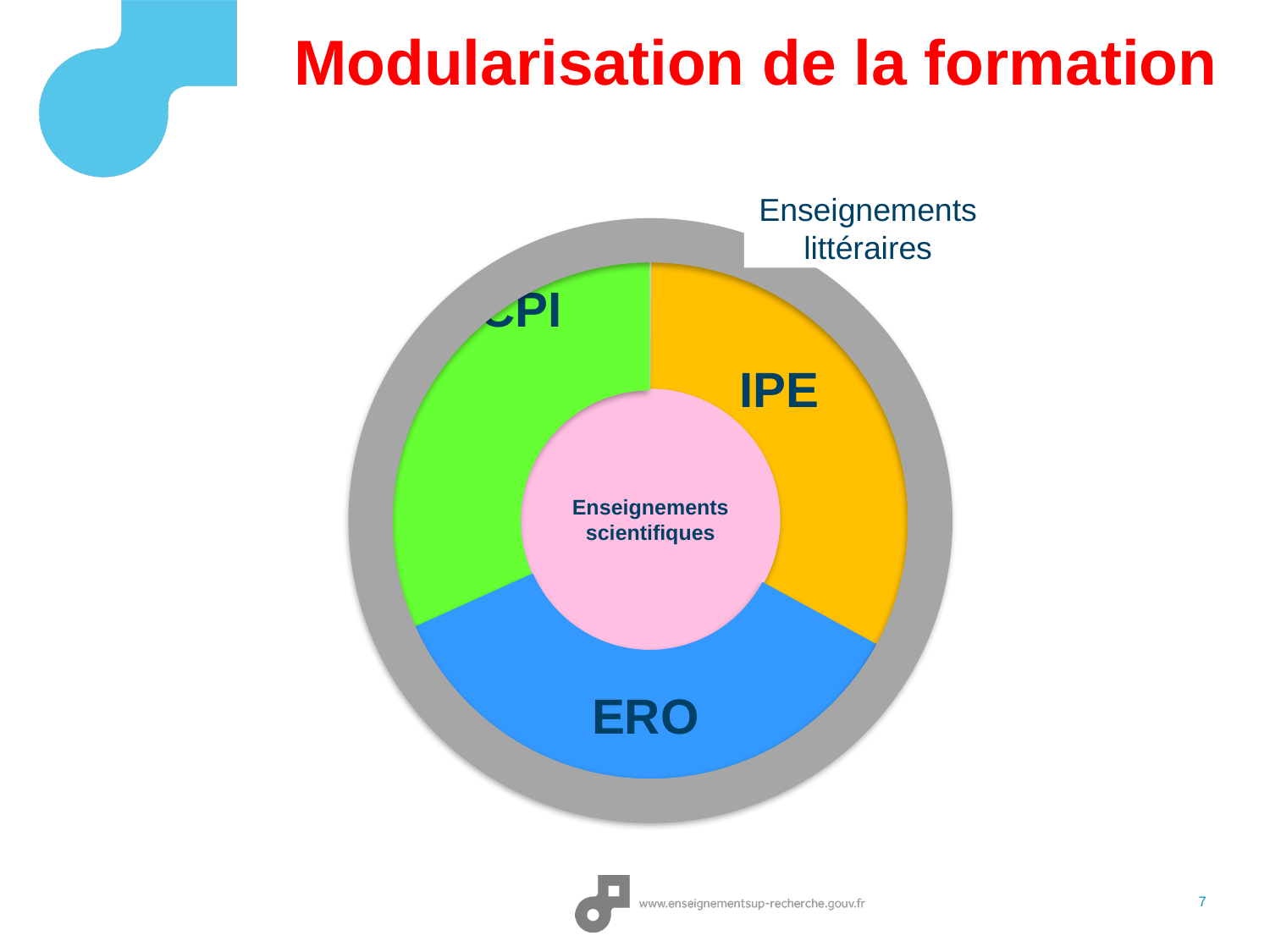

Modularisation de la formation
Enseignements littéraires

IPE

CPI

ERO
Enseignements scientifiques
7